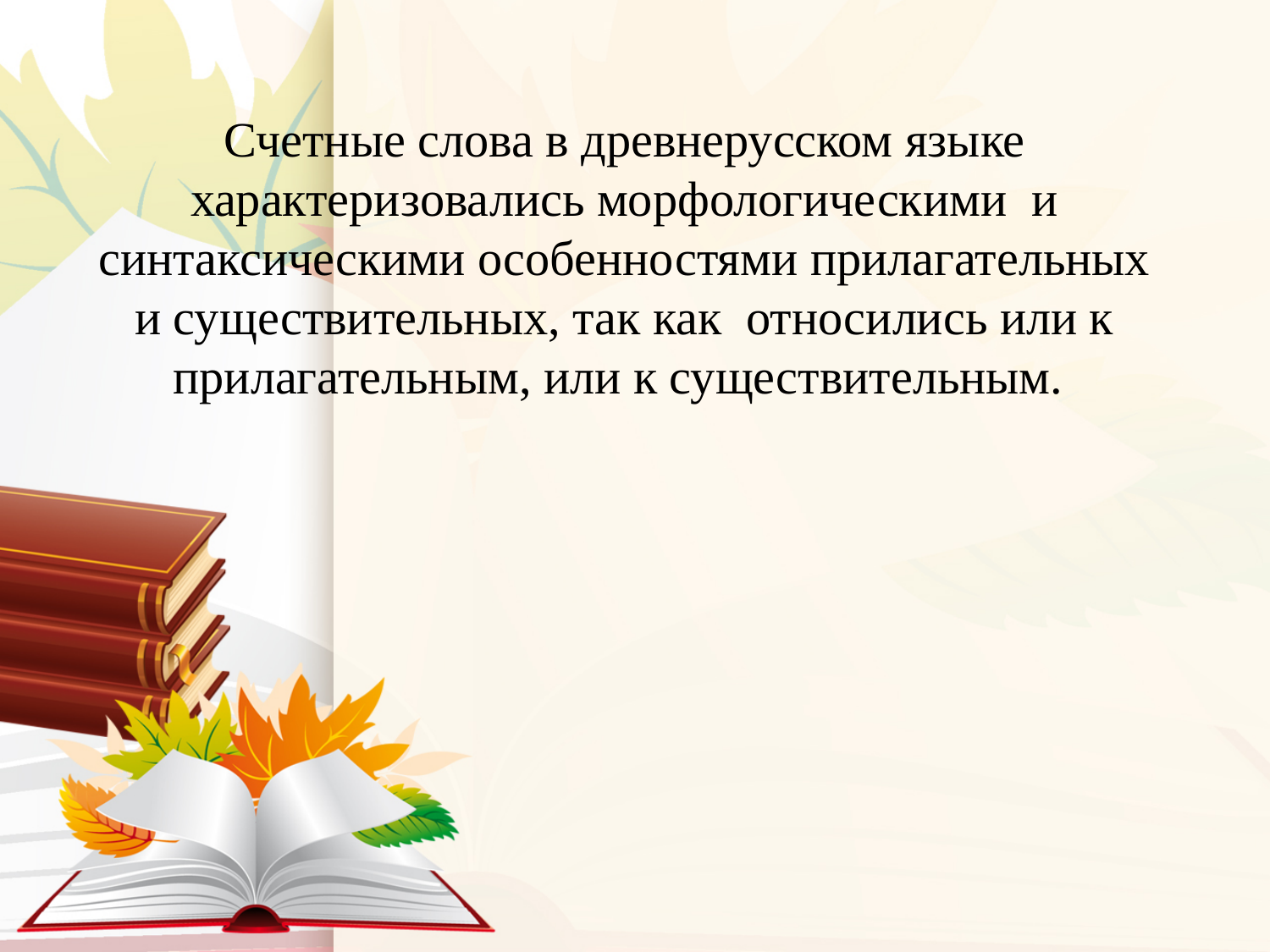

Счетные слова в древнерусском языке характеризовались морфологическими  и синтаксическими особенностями прилагательных и существительных, так как  относились или к прилагательным, или к существительным.